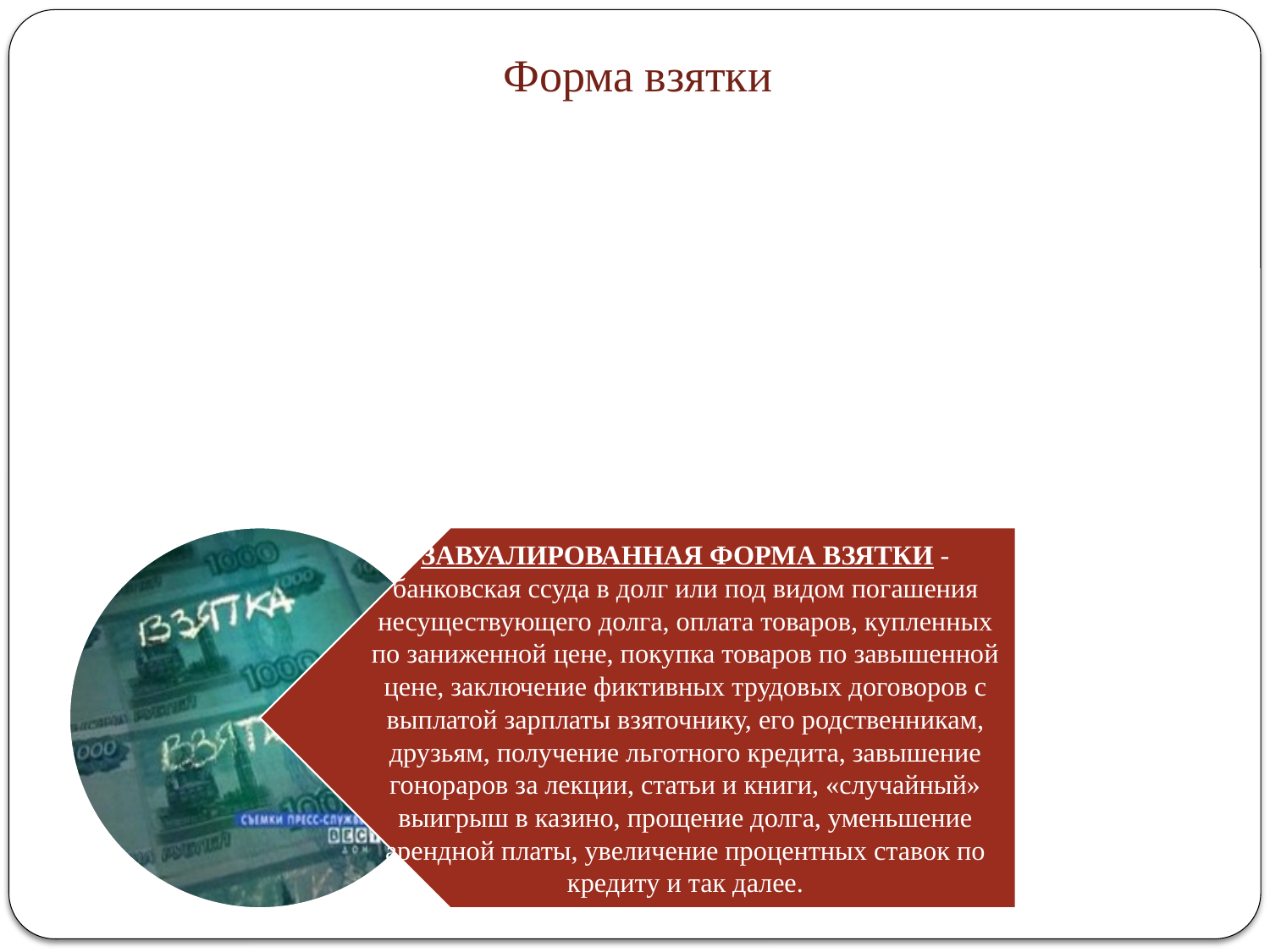

# Форма взятки
ЗАВУАЛИРОВАННАЯ ФОРМА ВЗЯТКИ - банковская ссуда в долг или под видом погашения несуществующего долга, оплата товаров, купленных по заниженной цене, покупка товаров по завышенной цене, заключение фиктивных трудовых договоров с выплатой зарплаты взяточнику, его родственникам, друзьям, получение льготного кредита, завышение гонораров за лекции, статьи и книги, «случайный» выигрыш в казино, прощение долга, уменьшение арендной платы, увеличение процентных ставок по кредиту и так далее.